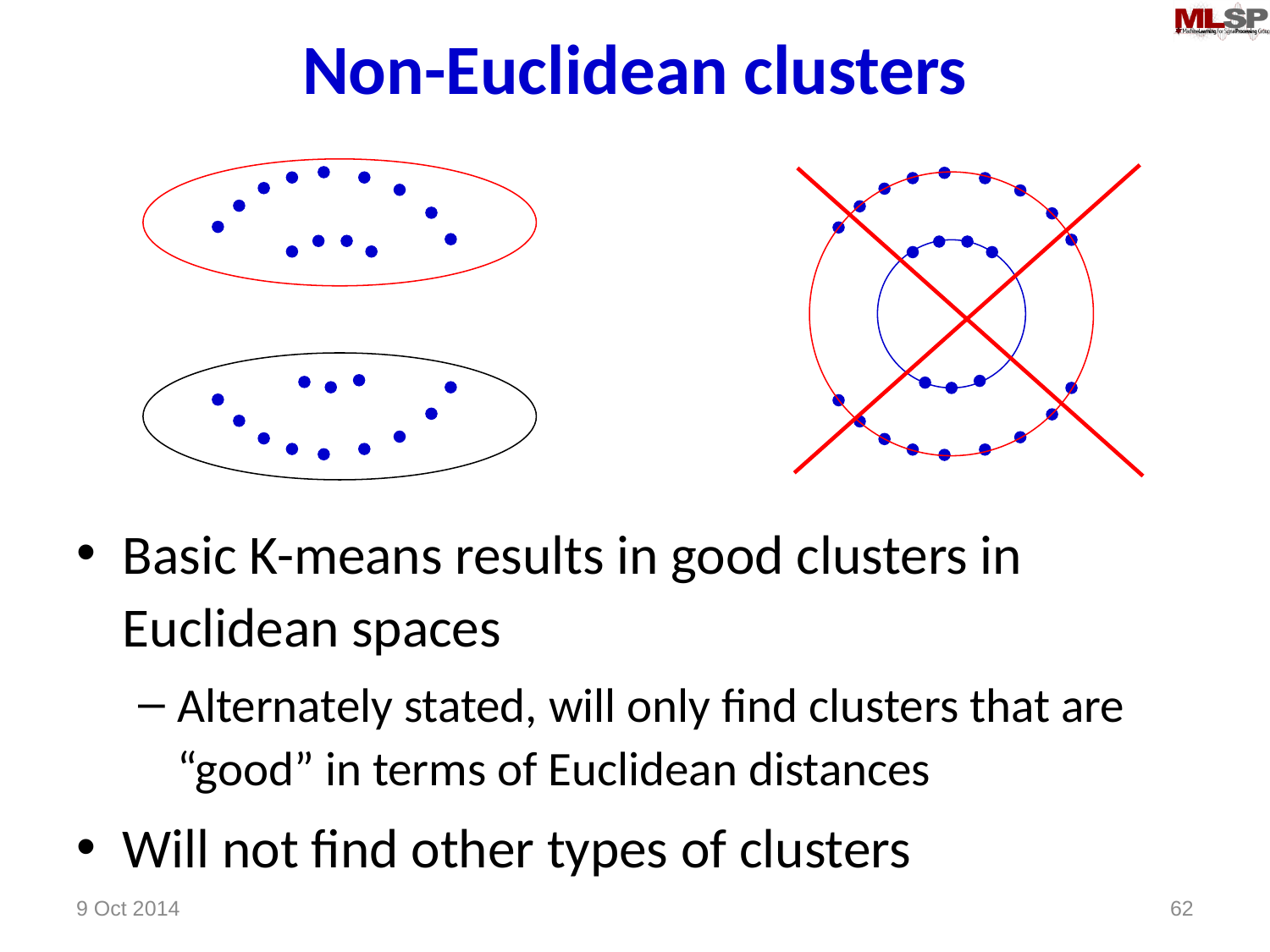

# Non-Euclidean clusters

Basic K-means results in good clusters in Euclidean spaces
Alternately stated, will only find clusters that are “good” in terms of Euclidean distances
Will not find other types of clusters
9 Oct 2014
62